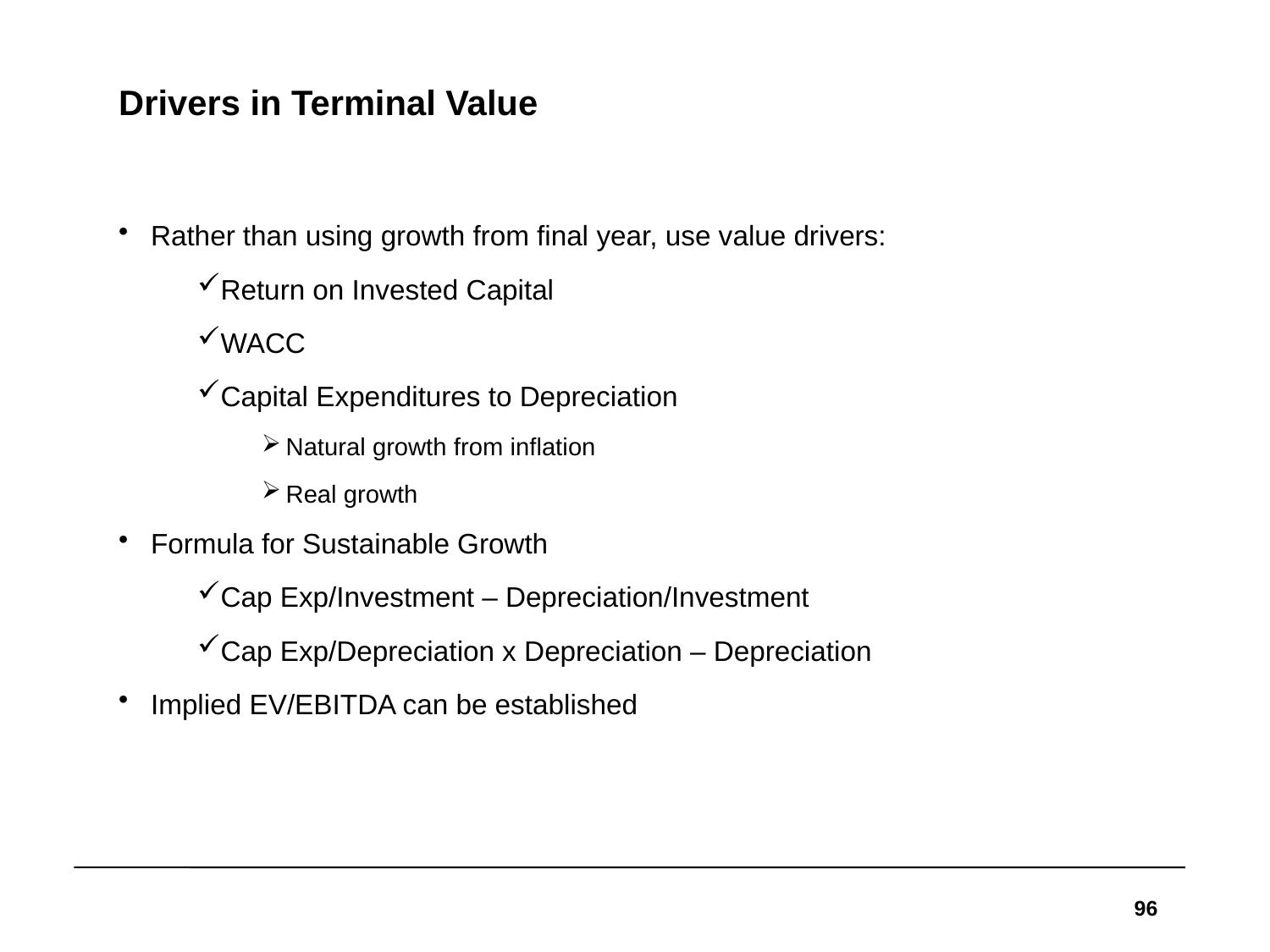

# Drivers in Terminal Value
Rather than using growth from final year, use value drivers:
Return on Invested Capital
WACC
Capital Expenditures to Depreciation
Natural growth from inflation
Real growth
Formula for Sustainable Growth
Cap Exp/Investment – Depreciation/Investment
Cap Exp/Depreciation x Depreciation – Depreciation
Implied EV/EBITDA can be established